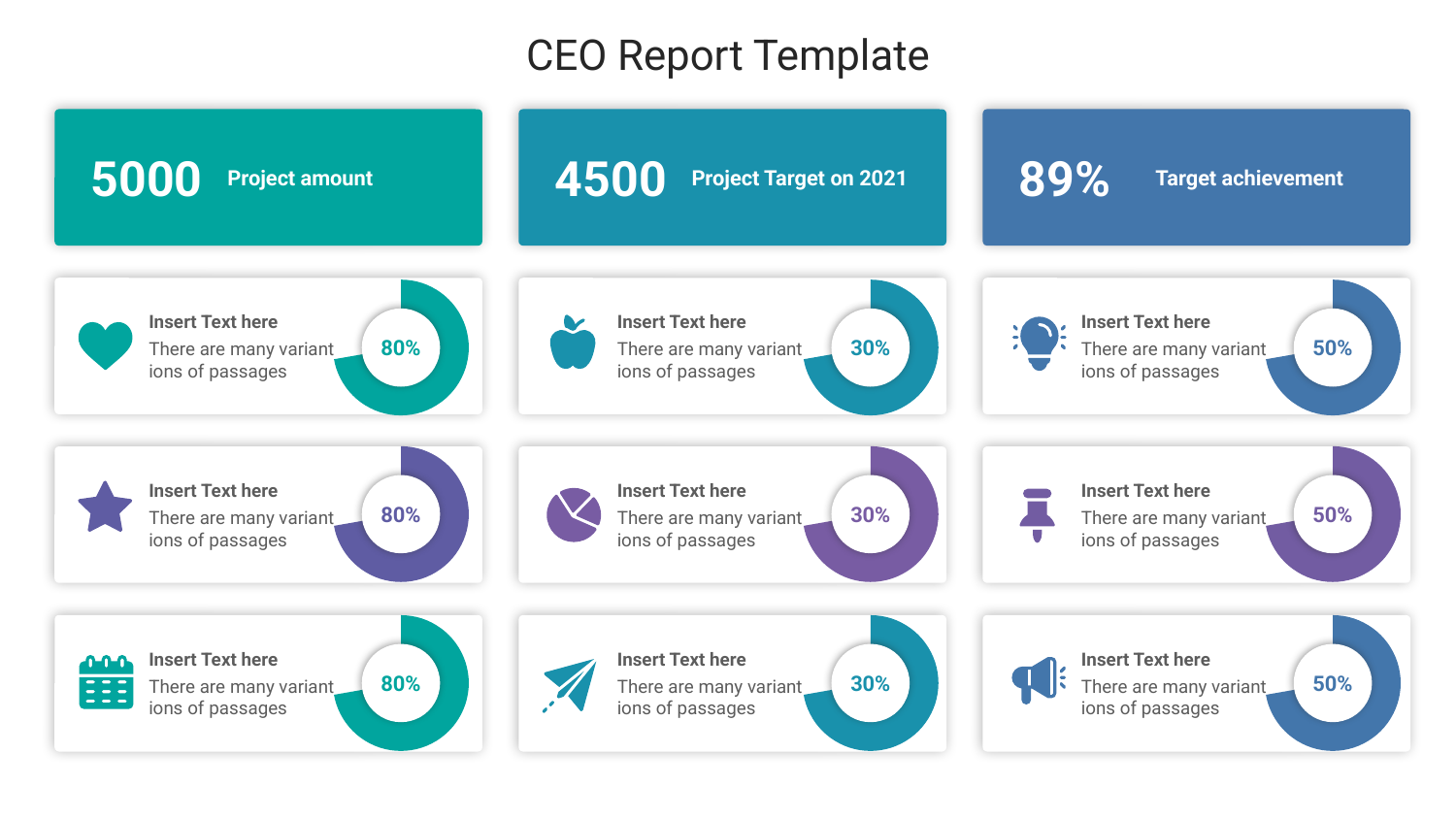

CEO Report Template

5000
4500
89%
Project amount
Project Target on 2021
Target achievement

### Chart

| Category | Sales |
|---|---|
| 1st Qtr | 0.65 |
| 2nd Qtr | 0.25 |

### Chart

| Category | Sales |
|---|---|
| 1st Qtr | 0.65 |
| 2nd Qtr | 0.25 |

### Chart

| Category | Sales |
|---|---|
| 1st Qtr | 0.65 |
| 2nd Qtr | 0.25 |

Insert Text here
Insert Text here
Insert Text here

80%
30%
50%
There are many variant
ions of passages
There are many variant
ions of passages
There are many variant
ions of passages

### Chart

| Category | Sales |
|---|---|
| 1st Qtr | 0.65 |
| 2nd Qtr | 0.25 |

### Chart

| Category | Sales |
|---|---|
| 1st Qtr | 0.65 |
| 2nd Qtr | 0.25 |

### Chart

| Category | Sales |
|---|---|
| 1st Qtr | 0.65 |
| 2nd Qtr | 0.25 |

Insert Text here
Insert Text here
Insert Text here

80%
30%
50%
There are many variant
ions of passages
There are many variant
ions of passages
There are many variant
ions of passages

### Chart

| Category | Sales |
|---|---|
| 1st Qtr | 0.65 |
| 2nd Qtr | 0.25 |

### Chart

| Category | Sales |
|---|---|
| 1st Qtr | 0.65 |
| 2nd Qtr | 0.25 |

### Chart

| Category | Sales |
|---|---|
| 1st Qtr | 0.65 |
| 2nd Qtr | 0.25 |

Insert Text here
Insert Text here
Insert Text here

80%
30%
50%
There are many variant
ions of passages
There are many variant
ions of passages
There are many variant
ions of passages